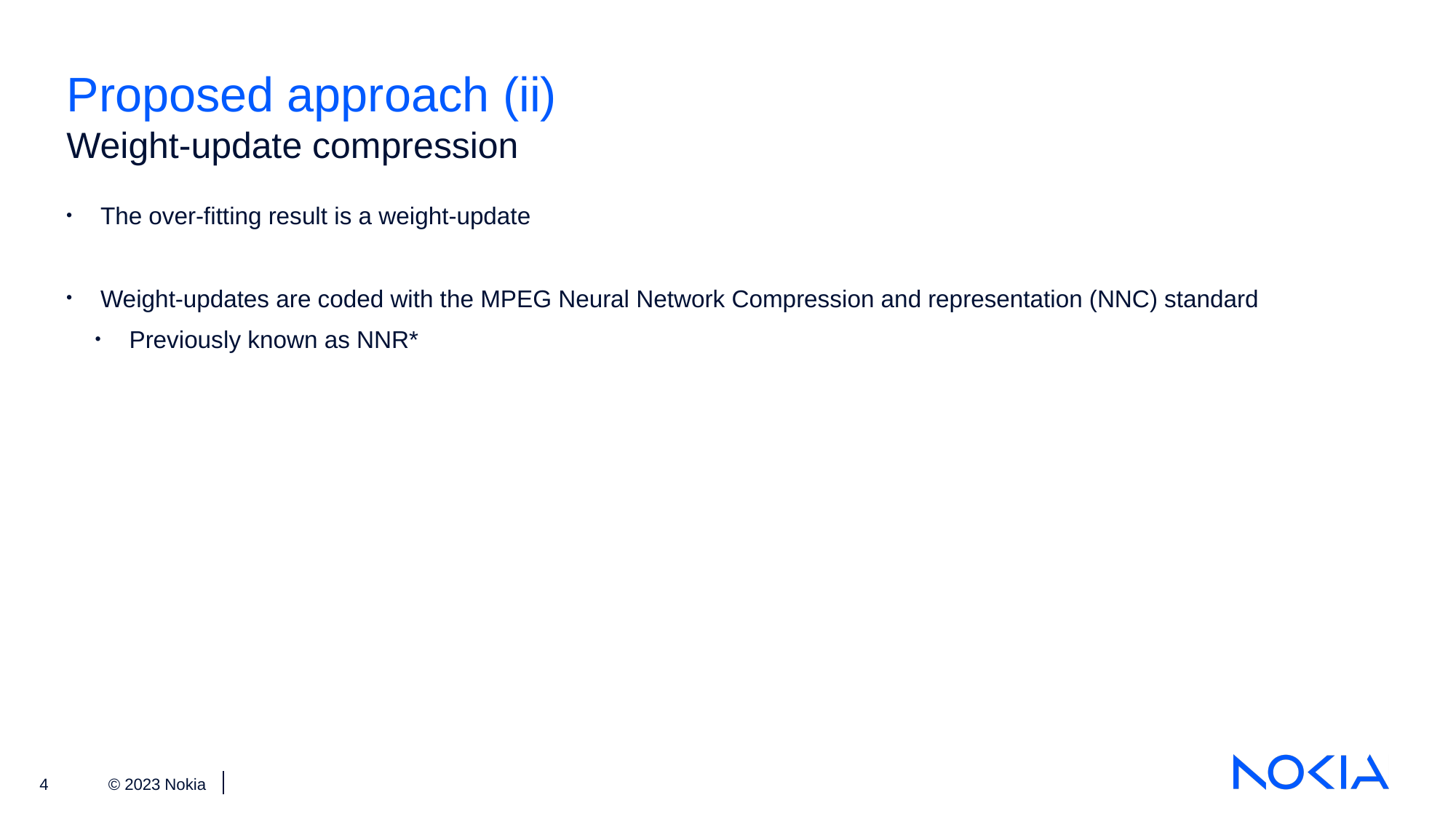

Proposed approach (ii)
Weight-update compression
The over-fitting result is a weight-update

Weight-updates are coded with the MPEG Neural Network Compression and representation (NNC) standard
Previously known as NNR*